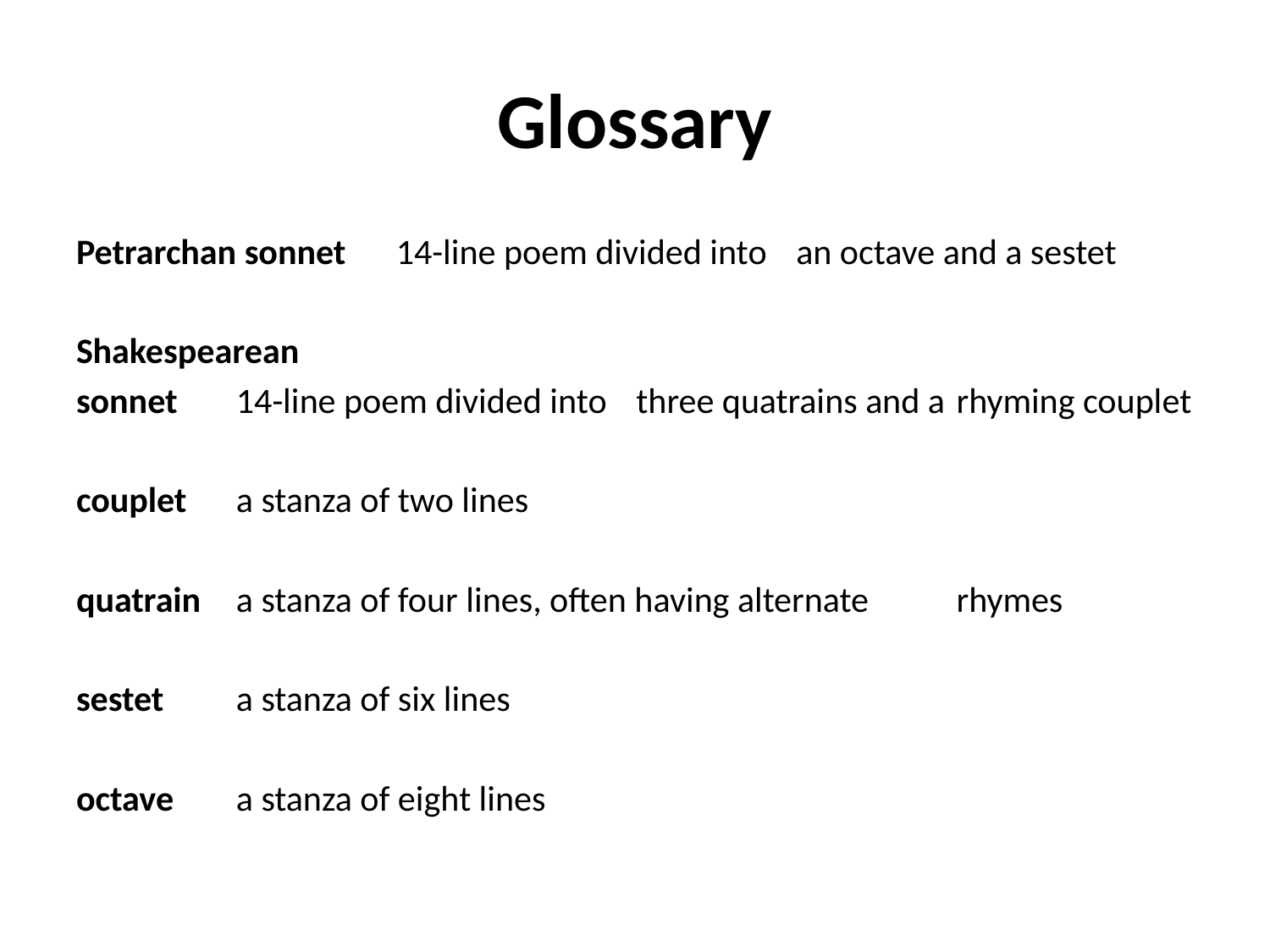

# Glossary
Petrarchan sonnet	14-line poem divided into 	an octave and a sestet

Shakespearean
sonnet			14-line poem divided into 	three quatrains and a 			rhyming couplet

couplet			a stanza of two lines

quatrain			a stanza of four lines, often having alternate 			rhymes

sestet			a stanza of six lines

octave			a stanza of eight lines